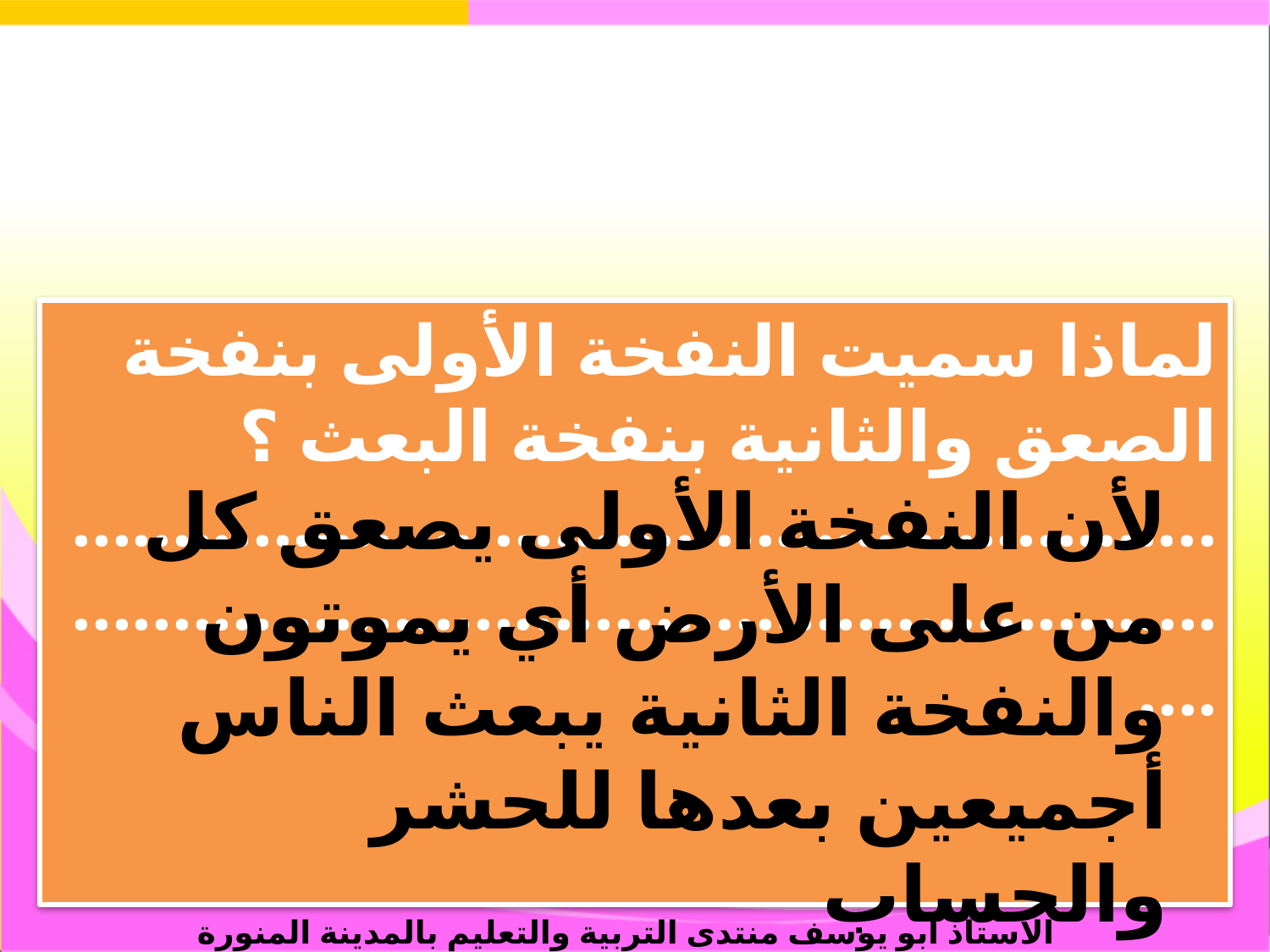

لماذا سميت النفخة الأولى بنفخة الصعق والثانية بنفخة البعث ؟
......................................................................................................................

لأن النفخة الأولى يصعق كل من على الأرض أي يموتون والنفخة الثانية يبعث الناس أجميعين بعدها للحشر والحساب
الأستاذ أبو يوسف منتدى التربية والتعليم بالمدينة المنورة